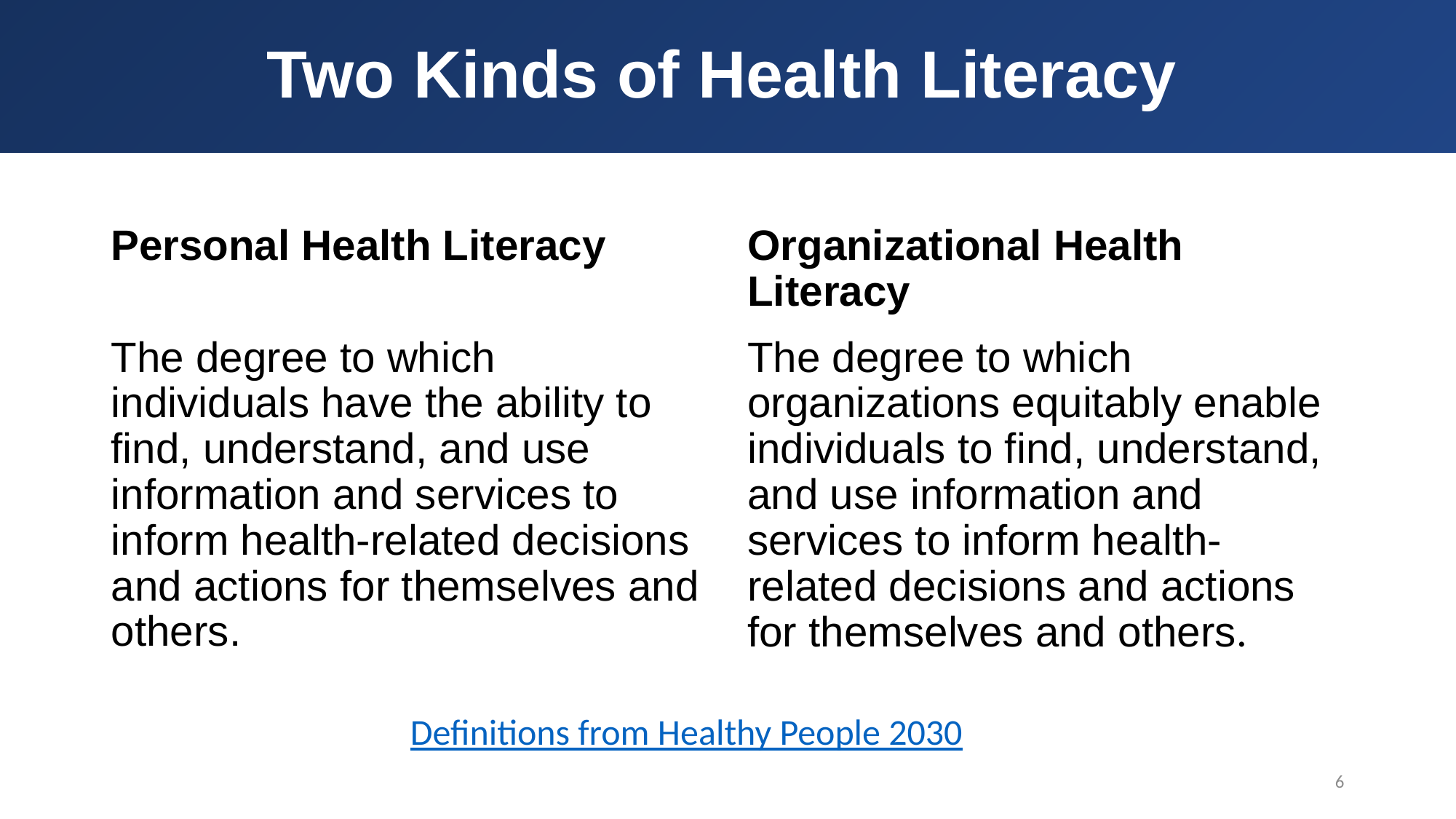

# Two Kinds of Health Literacy
Personal Health Literacy
Organizational Health Literacy
The degree to which individuals have the ability to find, understand, and use information and services to inform health-related decisions and actions for themselves and others.

The degree to which organizations equitably enable individuals to find, understand, and use information and services to inform health-related decisions and actions for themselves and others.

Definitions from Healthy People 2030
6